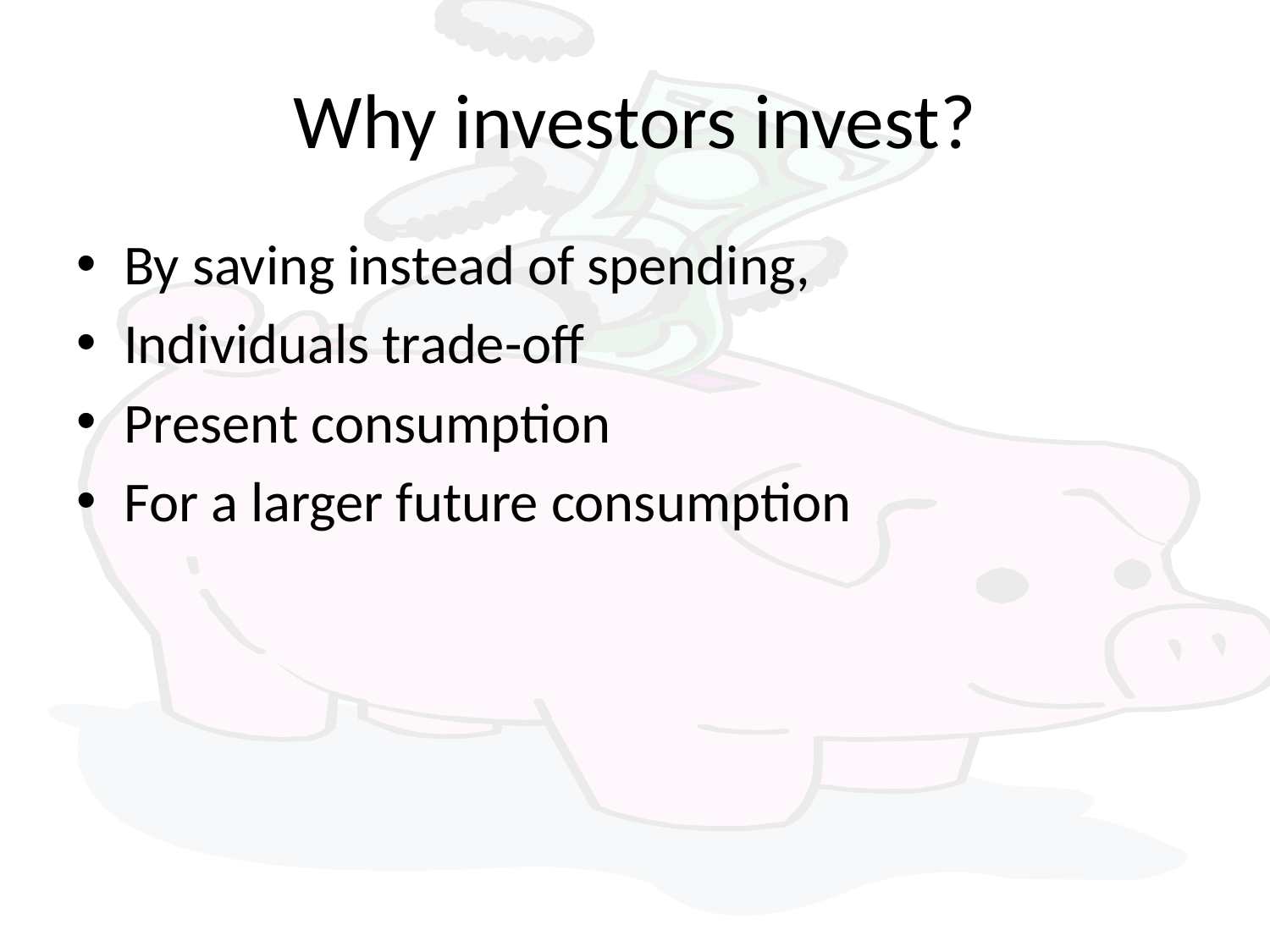

# Why investors invest?
By saving instead of spending,
Individuals trade-off
Present consumption
For a larger future consumption